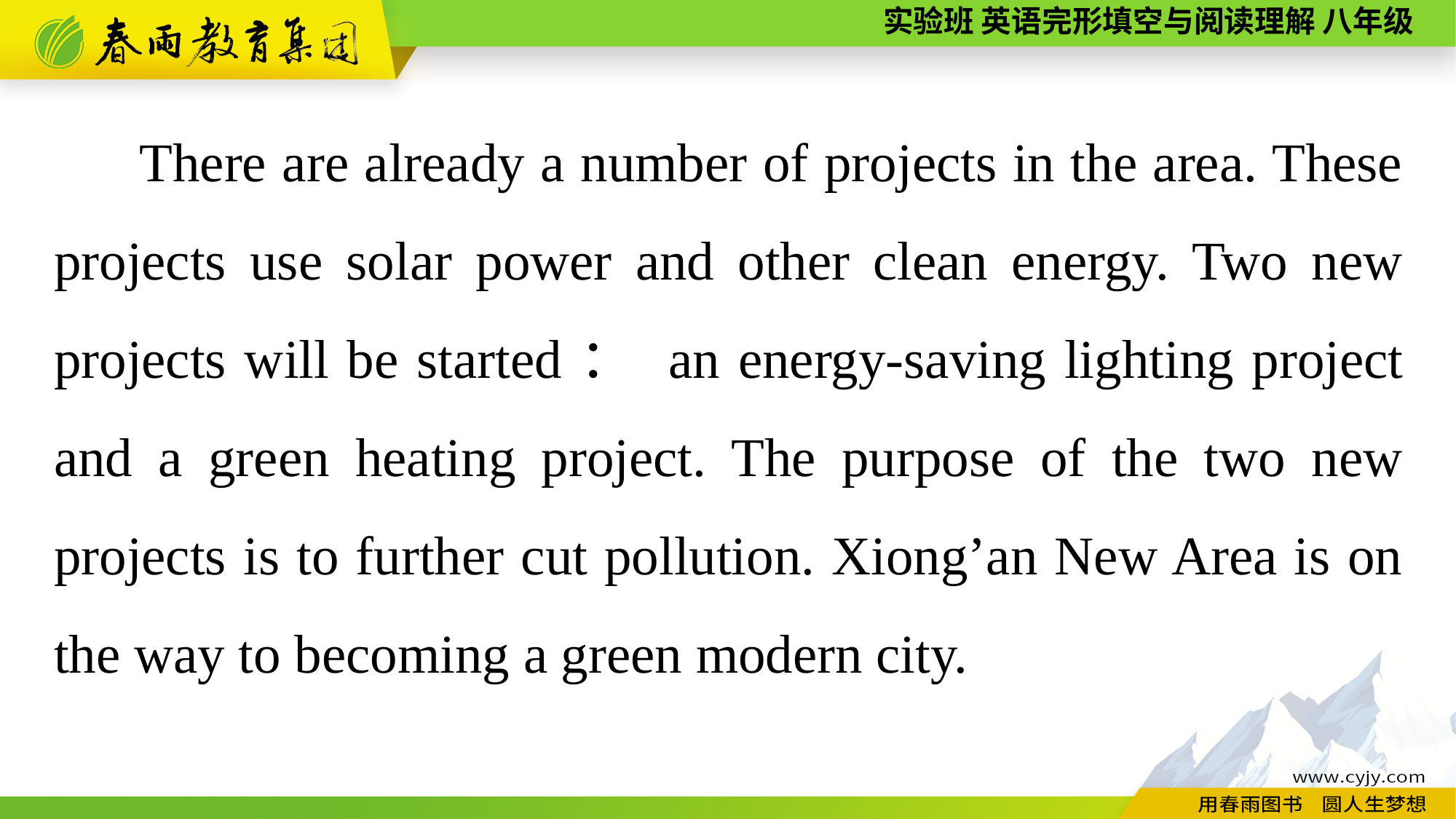

There are already a number of projects in the area. These projects use solar power and other clean energy. Two new projects will be started： an energy-saving lighting project and a green heating project. The purpose of the two new projects is to further cut pollution. Xiong’an New Area is on the way to becoming a green modern city.